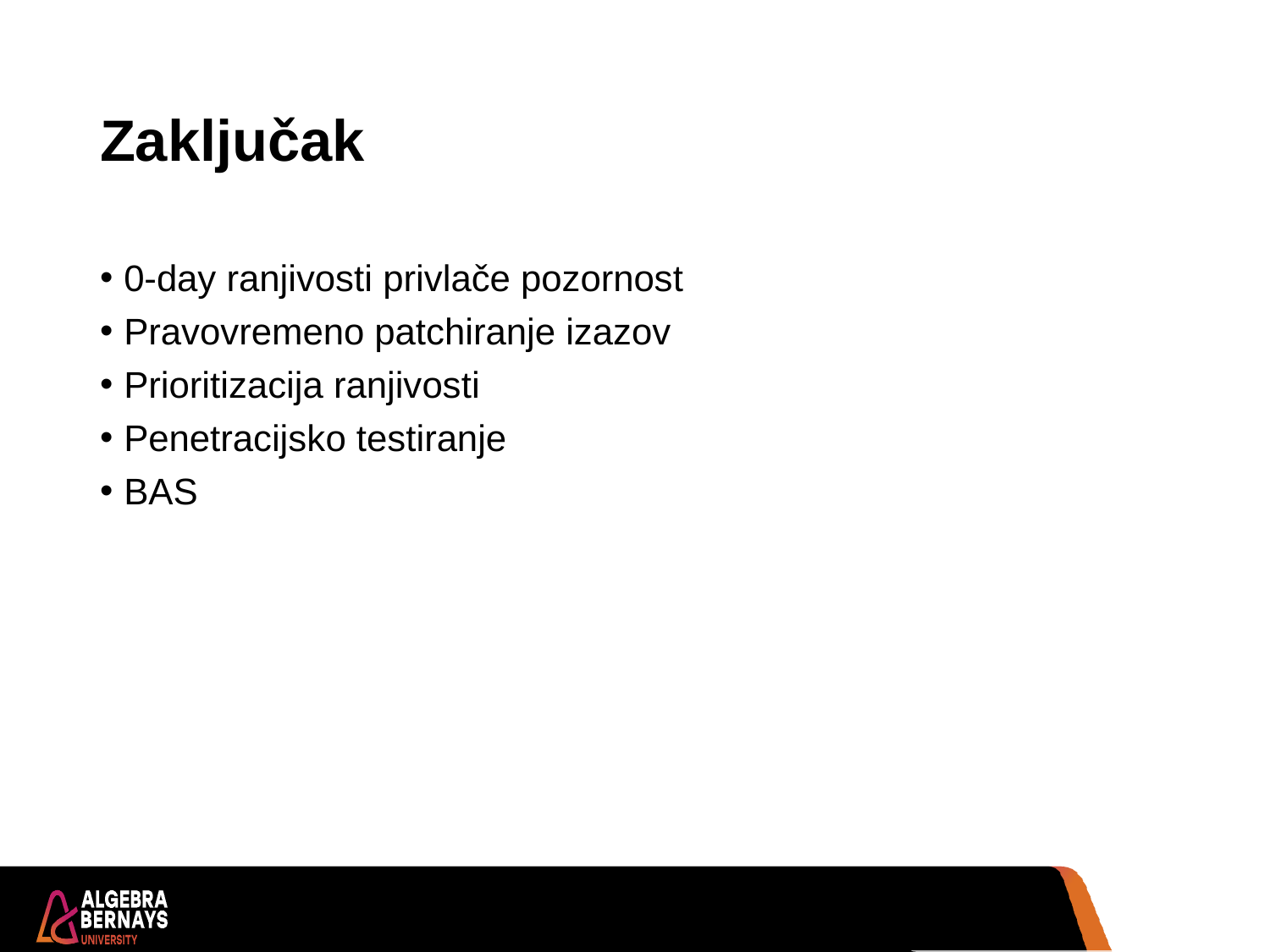

# Zaključak
0-day ranjivosti privlače pozornost
Pravovremeno patchiranje izazov
Prioritizacija ranjivosti
Penetracijsko testiranje
BAS